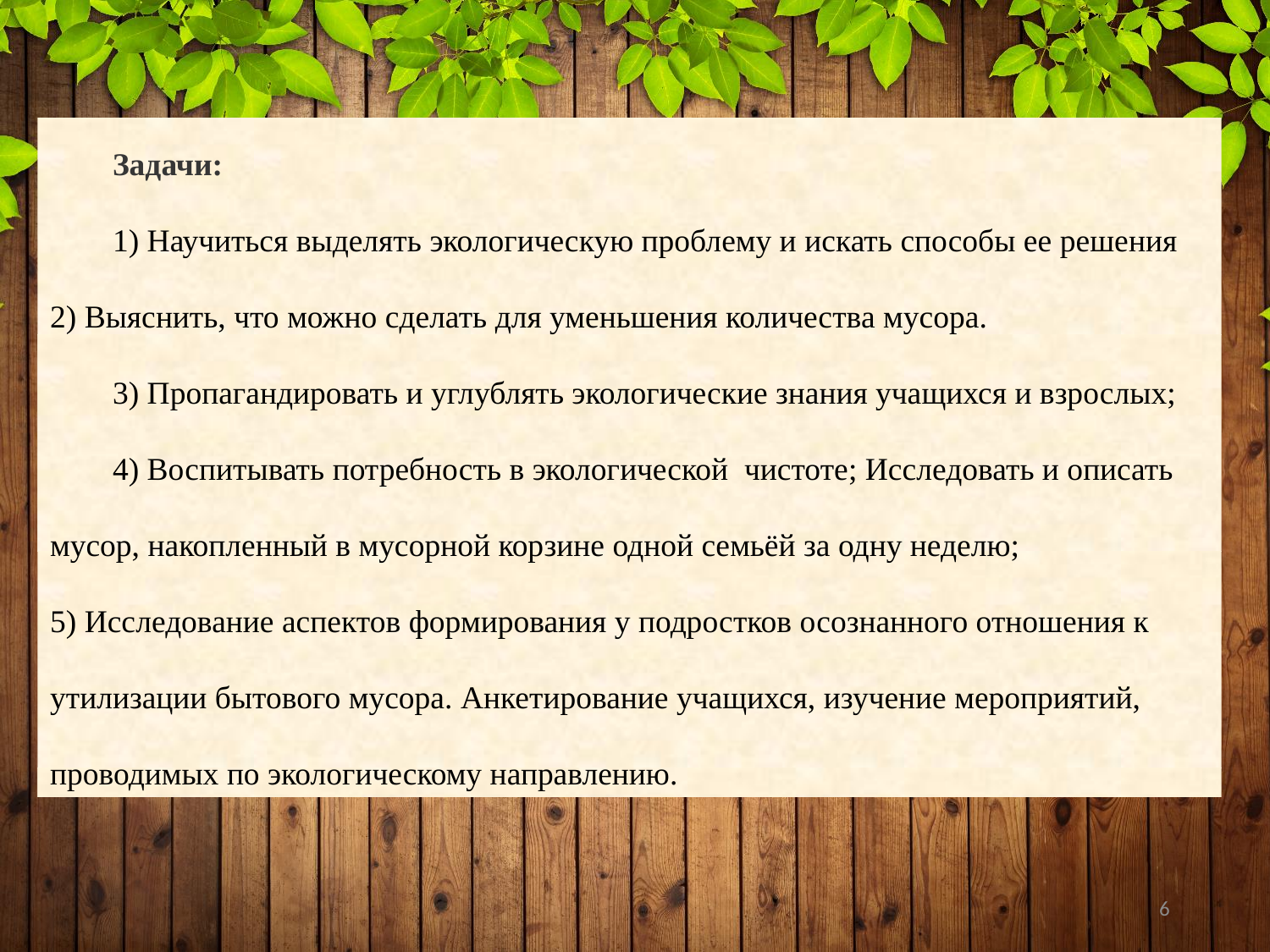

Задачи:
1) Научиться выделять экологическую проблему и искать способы ее решения
2) Выяснить, что можно сделать для уменьшения количества мусора.
3) Пропагандировать и углублять экологические знания учащихся и взрослых;
4) Воспитывать потребность в экологической  чистоте; Исследовать и описать мусор, накопленный в мусорной корзине одной семьёй за одну неделю;               
5) Исследование аспектов формирования у подростков осознанного отношения к утилизации бытового мусора. Анкетирование учащихся, изучение мероприятий, проводимых по экологическому направлению.
6